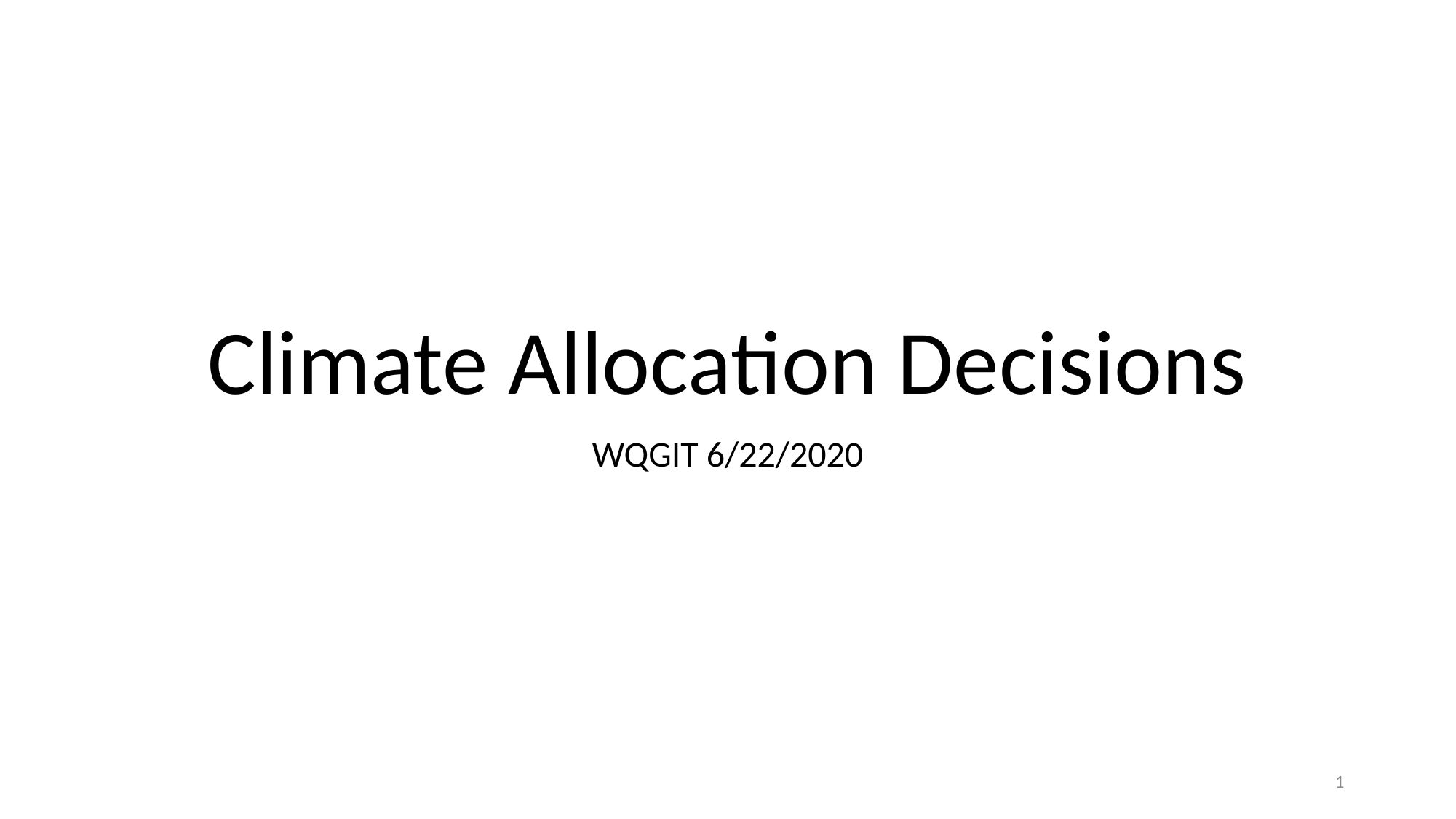

# Climate Allocation Decisions
WQGIT 6/22/2020
1